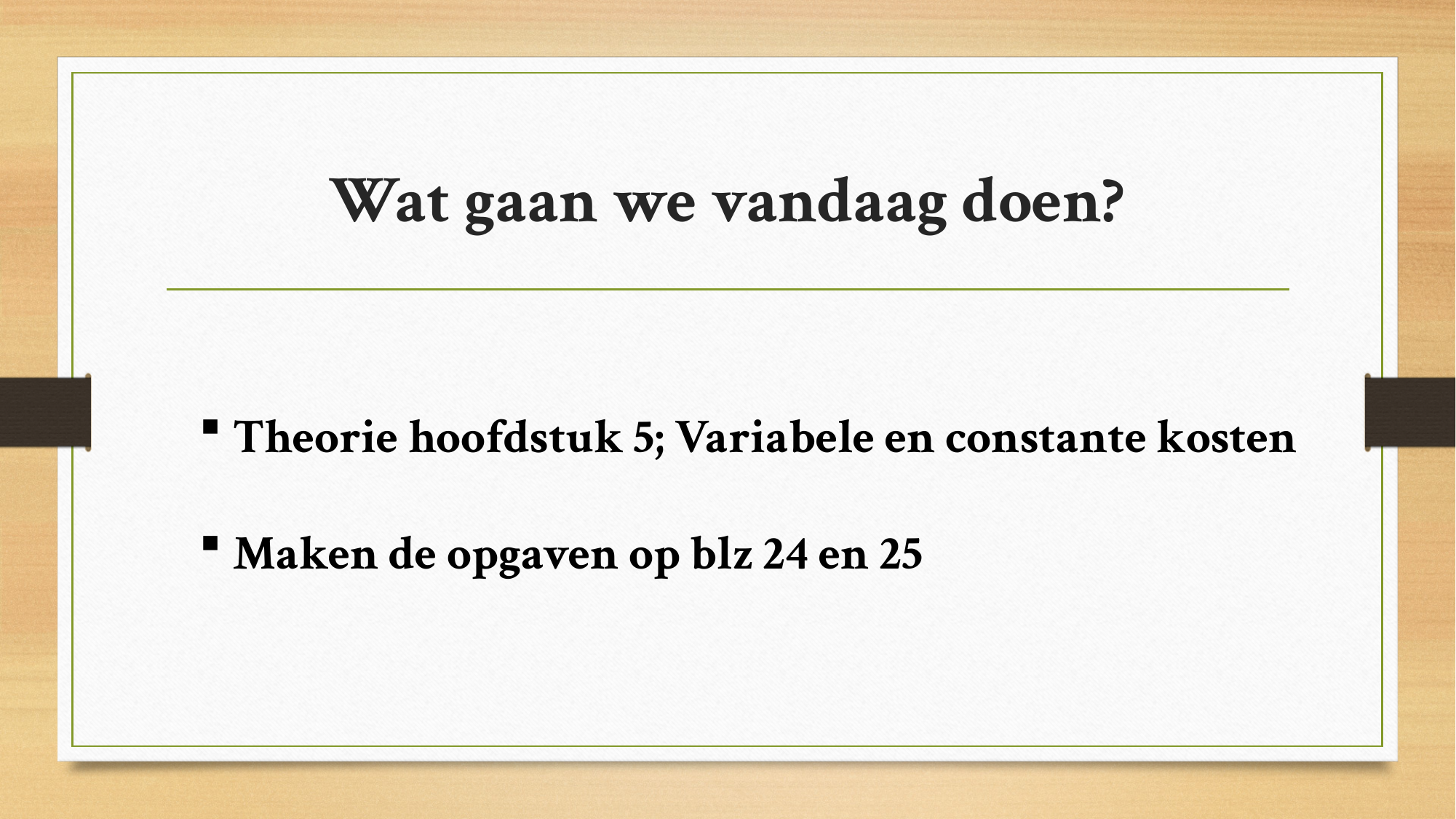

# Wat gaan we vandaag doen?

Theorie hoofdstuk 5; Variabele en constante kosten

Maken de opgaven op blz 24 en 25